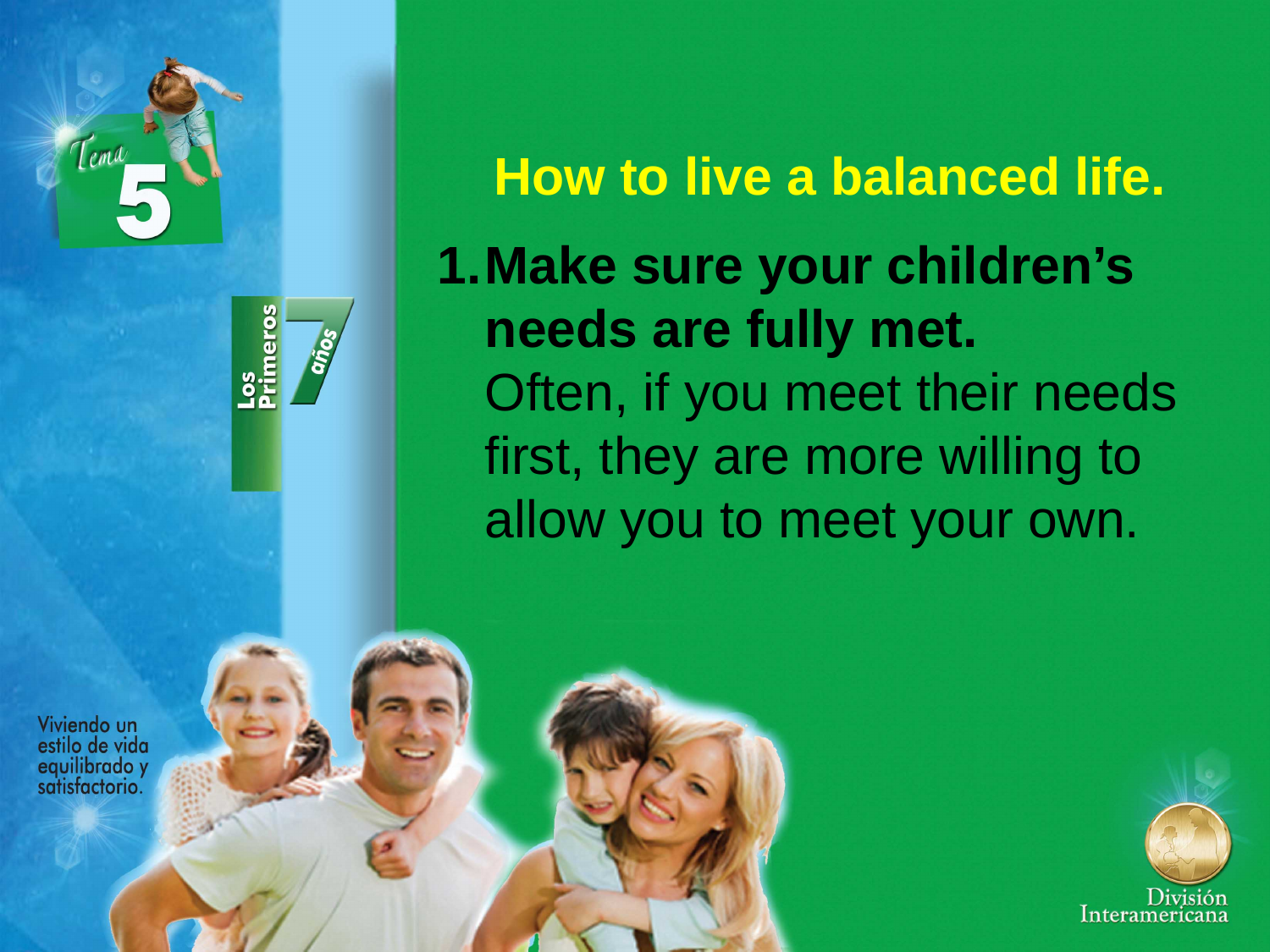

How to live a balanced life.

Make sure your children’s needs are fully met.
	Often, if you meet their needs first, they are more willing to allow you to meet your own.